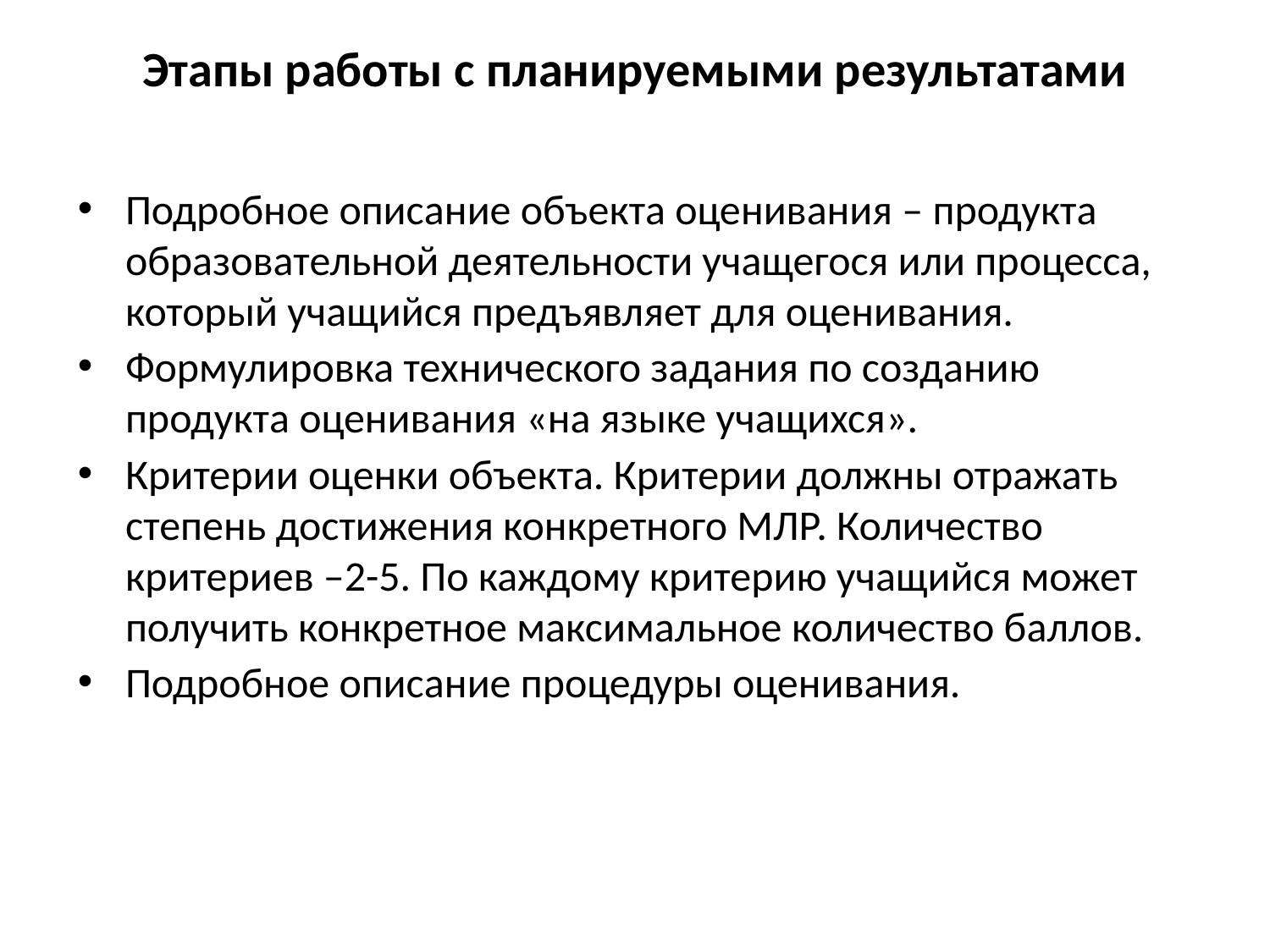

Этапы работы с планируемыми результатами
Подробное описание объекта оценивания – продукта образовательной деятельности учащегося или процесса, который учащийся предъявляет для оценивания.
Формулировка технического задания по созданию продукта оценивания «на языке учащихся».
Критерии оценки объекта. Критерии должны отражать степень достижения конкретного МЛР. Количество критериев –2-5. По каждому критерию учащийся может получить конкретное максимальное количество баллов.
Подробное описание процедуры оценивания.